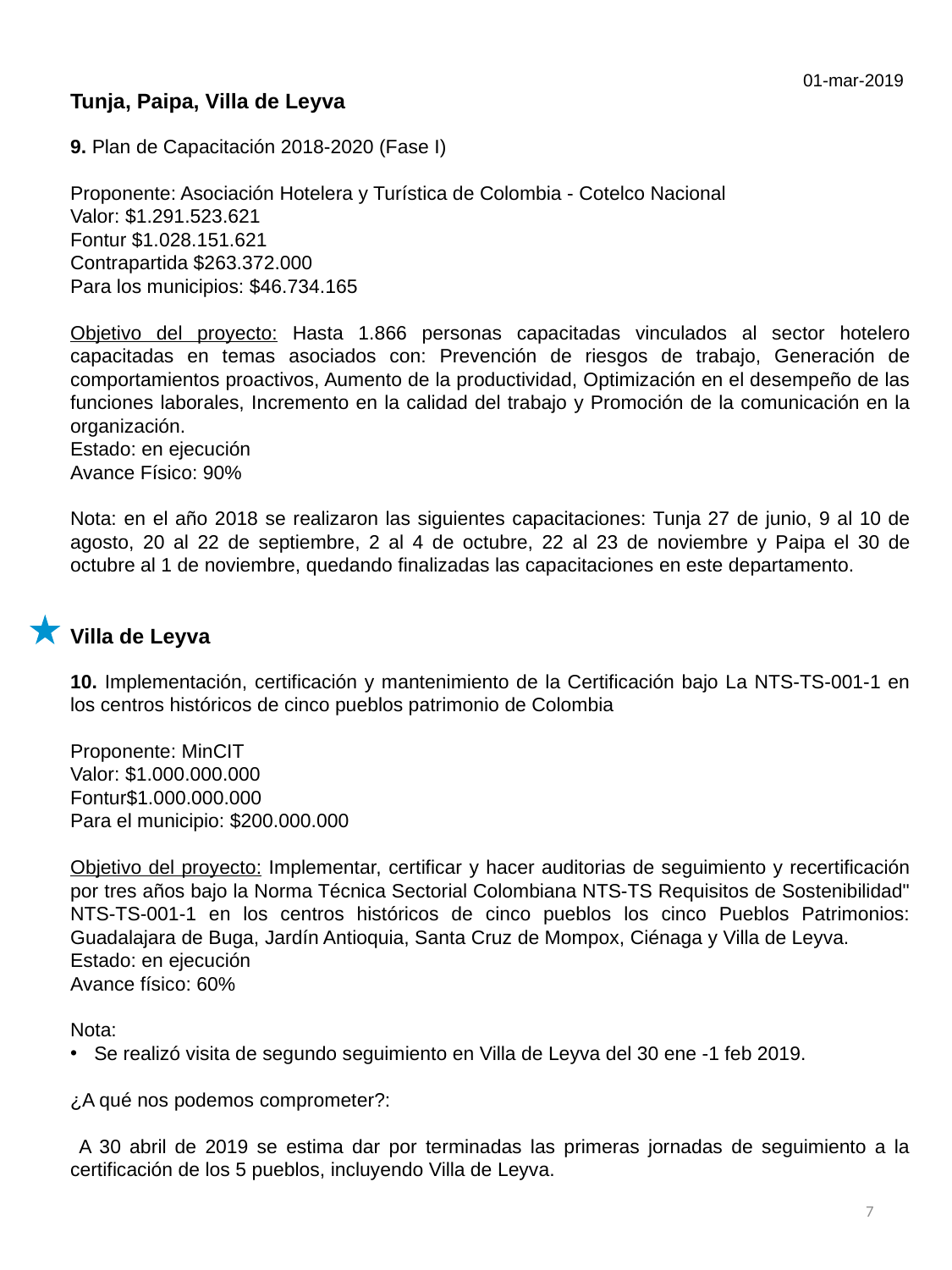

Tunja, Paipa, Villa de Leyva

9. Plan de Capacitación 2018-2020 (Fase I)

Proponente: Asociación Hotelera y Turística de Colombia - Cotelco Nacional
Valor: $1.291.523.621
Fontur $1.028.151.621
Contrapartida $263.372.000
Para los municipios: $46.734.165

Objetivo del proyecto: Hasta 1.866 personas capacitadas vinculados al sector hotelero capacitadas en temas asociados con: Prevención de riesgos de trabajo, Generación de comportamientos proactivos, Aumento de la productividad, Optimización en el desempeño de las funciones laborales, Incremento en la calidad del trabajo y Promoción de la comunicación en la organización.
Estado: en ejecución
Avance Físico: 90%

Nota: en el año 2018 se realizaron las siguientes capacitaciones: Tunja 27 de junio, 9 al 10 de agosto, 20 al 22 de septiembre, 2 al 4 de octubre, 22 al 23 de noviembre y Paipa el 30 de octubre al 1 de noviembre, quedando finalizadas las capacitaciones en este departamento.

Villa de Leyva

10. Implementación, certificación y mantenimiento de la Certificación bajo La NTS-TS-001-1 en los centros históricos de cinco pueblos patrimonio de Colombia

Proponente: MinCIT
Valor: $1.000.000.000
Fontur$1.000.000.000
Para el municipio: $200.000.000

Objetivo del proyecto: Implementar, certificar y hacer auditorias de seguimiento y recertificación por tres años bajo la Norma Técnica Sectorial Colombiana NTS-TS Requisitos de Sostenibilidad" NTS-TS-001-1 en los centros históricos de cinco pueblos los cinco Pueblos Patrimonios: Guadalajara de Buga, Jardín Antioquia, Santa Cruz de Mompox, Ciénaga y Villa de Leyva.
Estado: en ejecución
Avance físico: 60%

Nota:
Se realizó visita de segundo seguimiento en Villa de Leyva del 30 ene -1 feb 2019.

¿A qué nos podemos comprometer?:

 A 30 abril de 2019 se estima dar por terminadas las primeras jornadas de seguimiento a la certificación de los 5 pueblos, incluyendo Villa de Leyva.

01-mar-2019

7